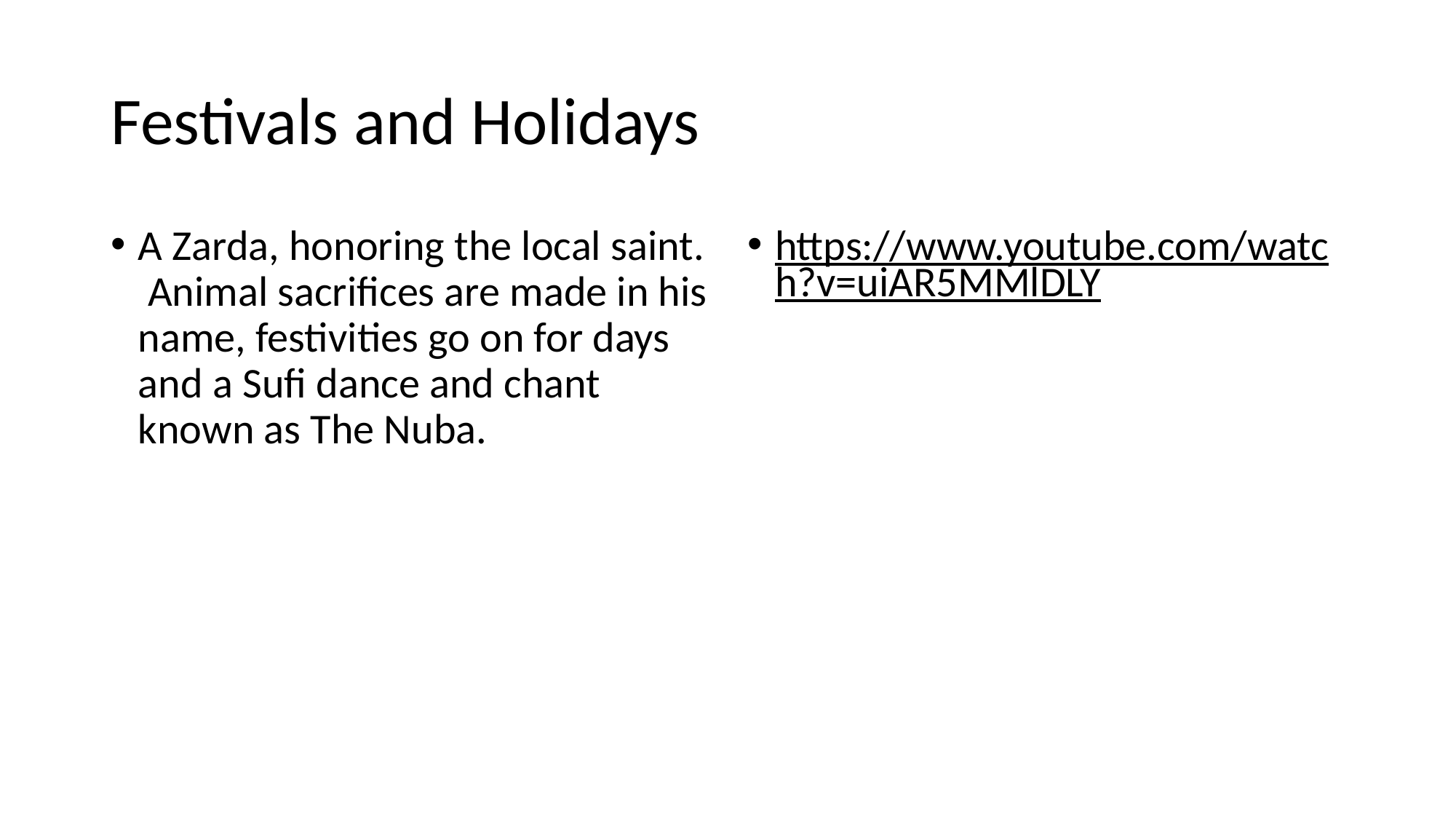

# Festivals and Holidays
A Zarda, honoring the local saint.  Animal sacrifices are made in his name, festivities go on for days and a Sufi dance and chant known as The Nuba.
https://www.youtube.com/watch?v=uiAR5MMlDLY